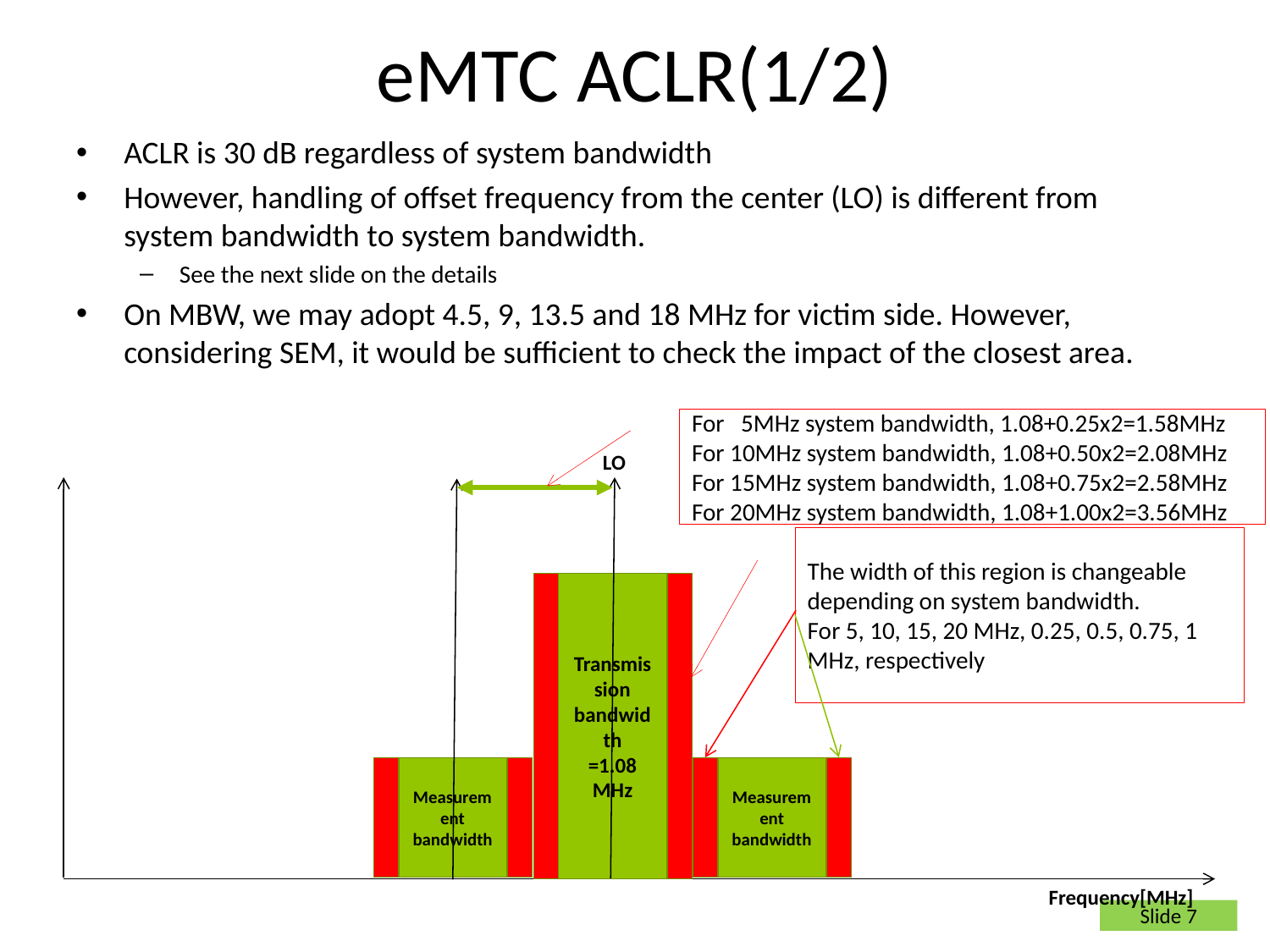

# eMTC ACLR(1/2)
ACLR is 30 dB regardless of system bandwidth
However, handling of offset frequency from the center (LO) is different from system bandwidth to system bandwidth.
See the next slide on the details
On MBW, we may adopt 4.5, 9, 13.5 and 18 MHz for victim side. However, considering SEM, it would be sufficient to check the impact of the closest area.
For   5MHz system bandwidth, 1.08+0.25x2=1.58MHz
For 10MHz system bandwidth, 1.08+0.50x2=2.08MHz
For 15MHz system bandwidth, 1.08+0.75x2=2.58MHz
For 20MHz system bandwidth, 1.08+1.00x2=3.56MHz
LO
The width of this region is changeable depending on system bandwidth.
For 5, 10, 15, 20 MHz, 0.25, 0.5, 0.75, 1 MHz, respectively

Transmission bandwidth
=1.08 MHz

Measurement bandwidth

Measurement bandwidth

Frequency[MHz]